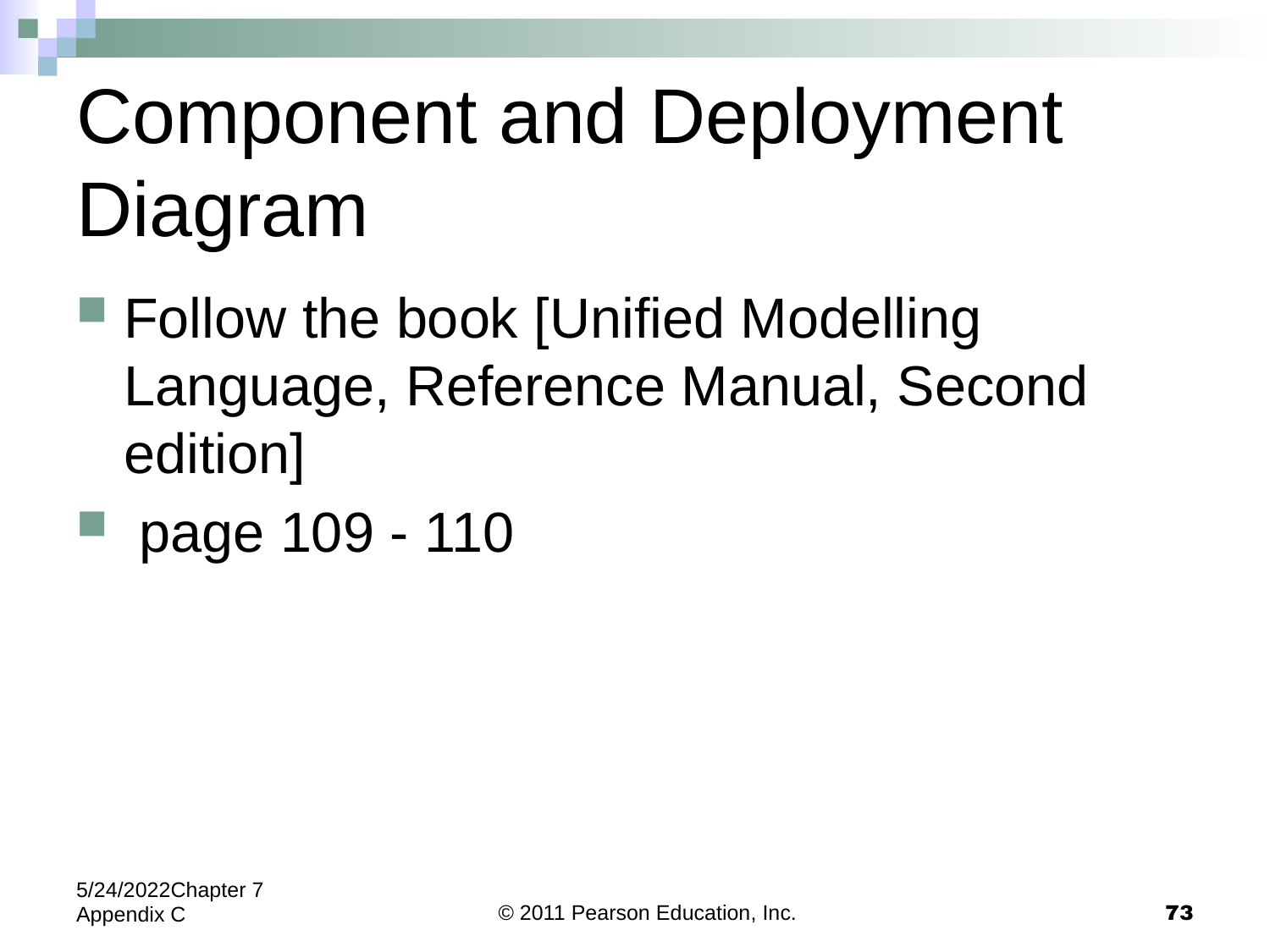

# Component and Deployment Diagram
Follow the book [Unified Modelling Language, Reference Manual, Second edition]
 page 109 - 110
5/24/2022Chapter 7 Appendix C
© 2011 Pearson Education, Inc.
73